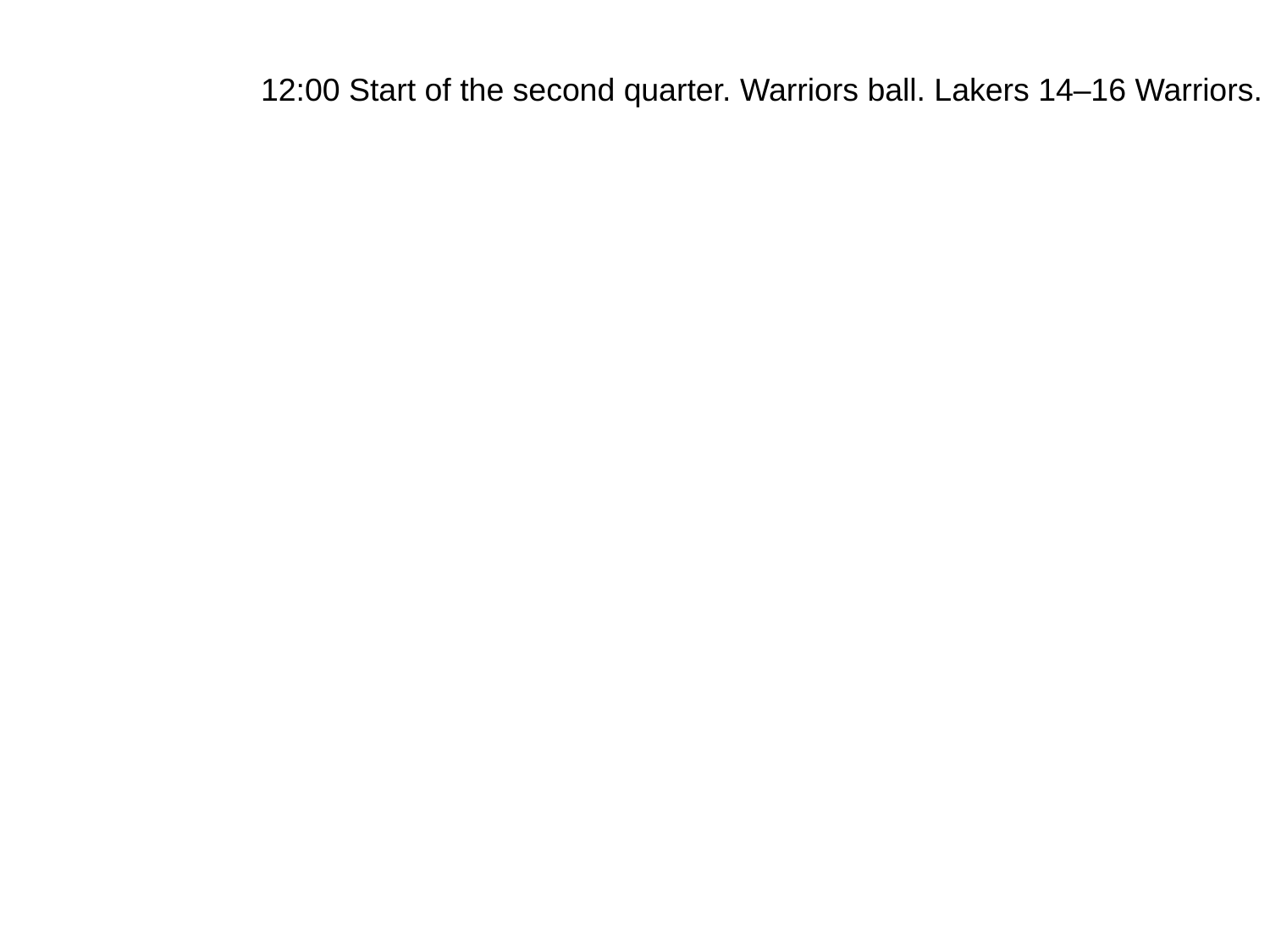

12:00 Start of the second quarter. Warriors ball. Lakers 14–16 Warriors.